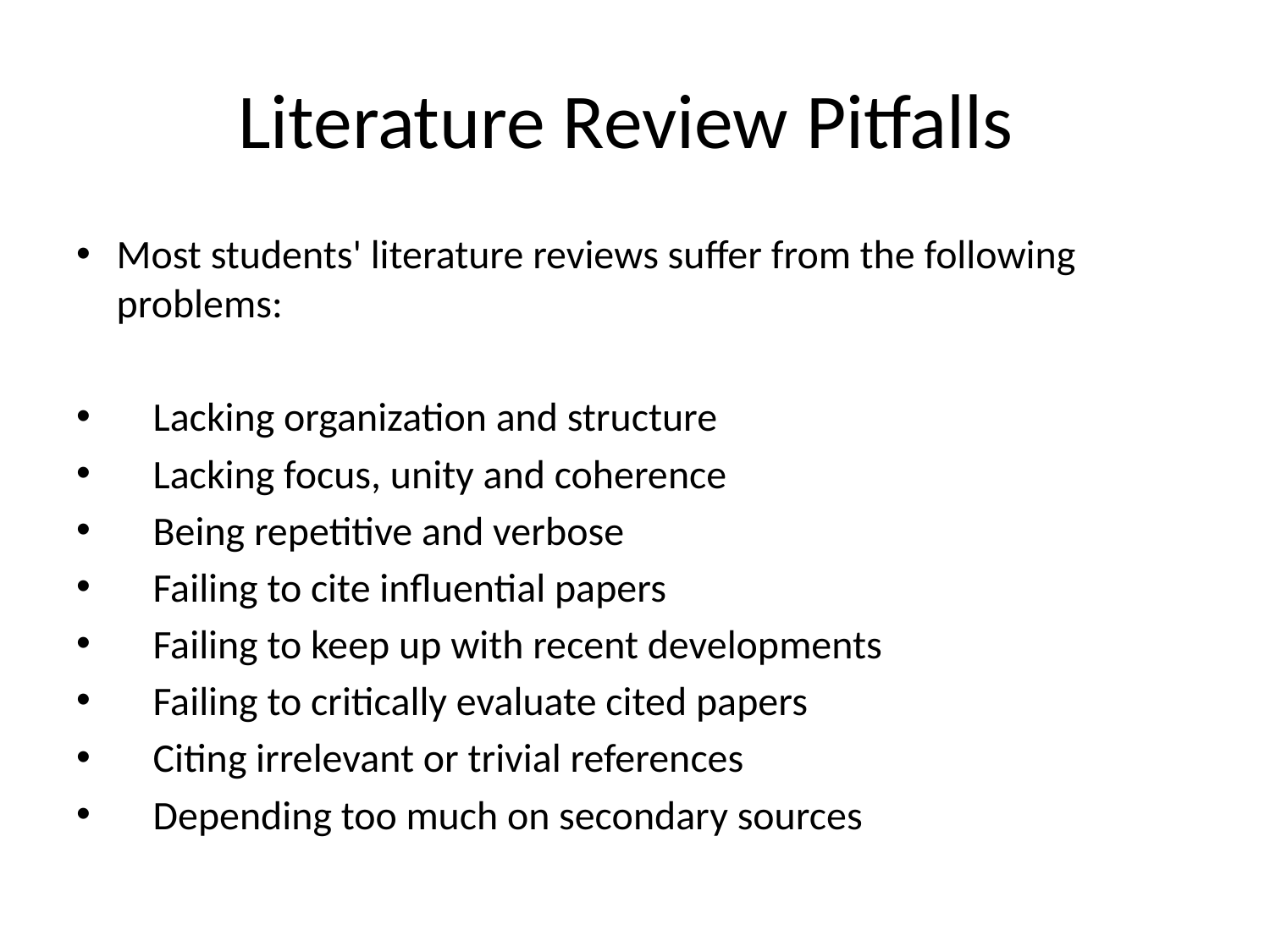

# Literature Review Pitfalls
Most students' literature reviews suffer from the following problems:

    Lacking organization and structure
    Lacking focus, unity and coherence
    Being repetitive and verbose
    Failing to cite influential papers
    Failing to keep up with recent developments
    Failing to critically evaluate cited papers
    Citing irrelevant or trivial references
    Depending too much on secondary sources